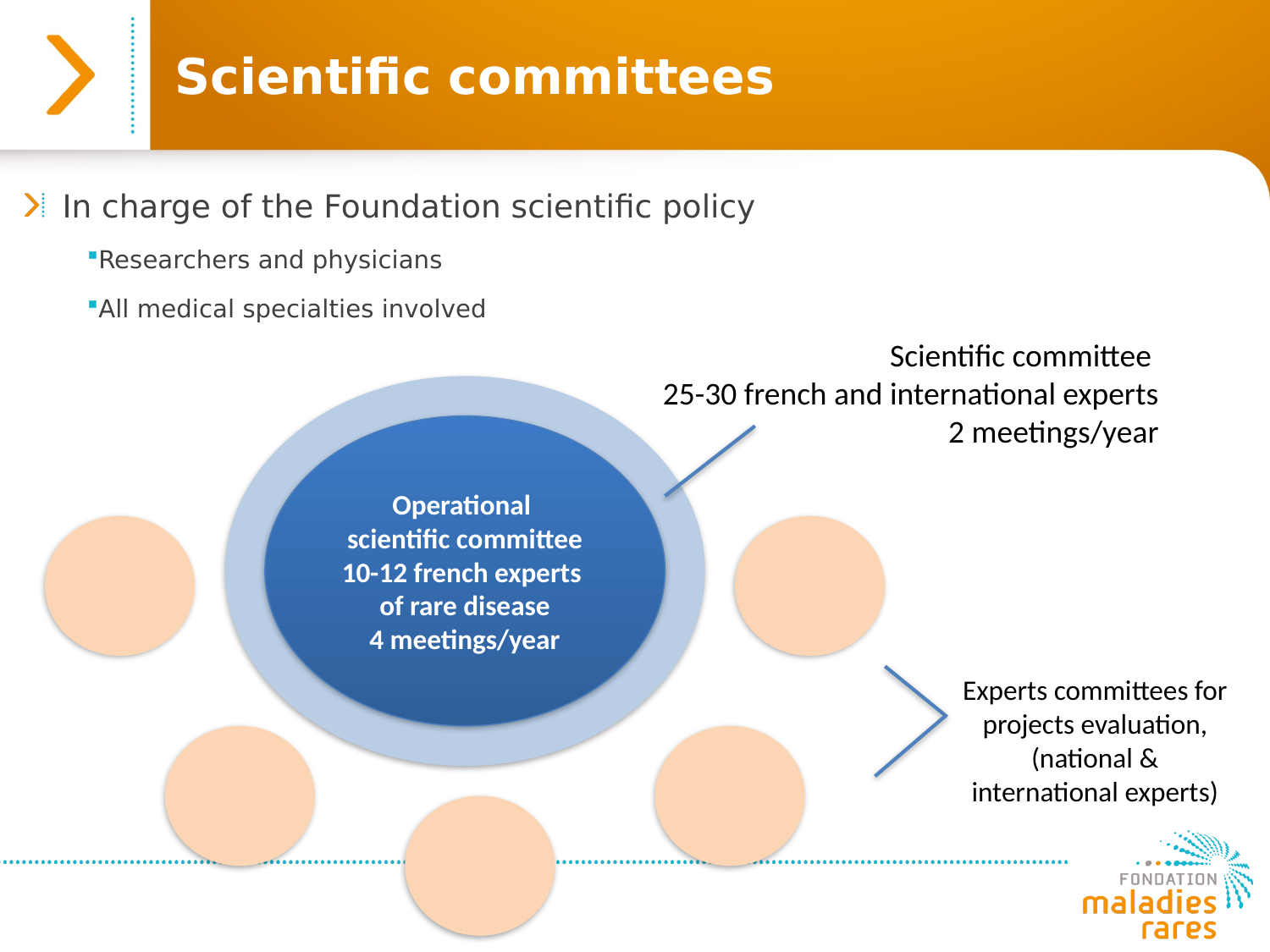

# Scientific committees

In charge of the Foundation scientific policy
Researchers and physicians
All medical specialties involved

Scientific committee
25-30 french and international experts
2 meetings/year

Operational
scientific committee
10-12 french experts
of rare disease
4 meetings/year

Experts committees for projects evaluation, (national & international experts)